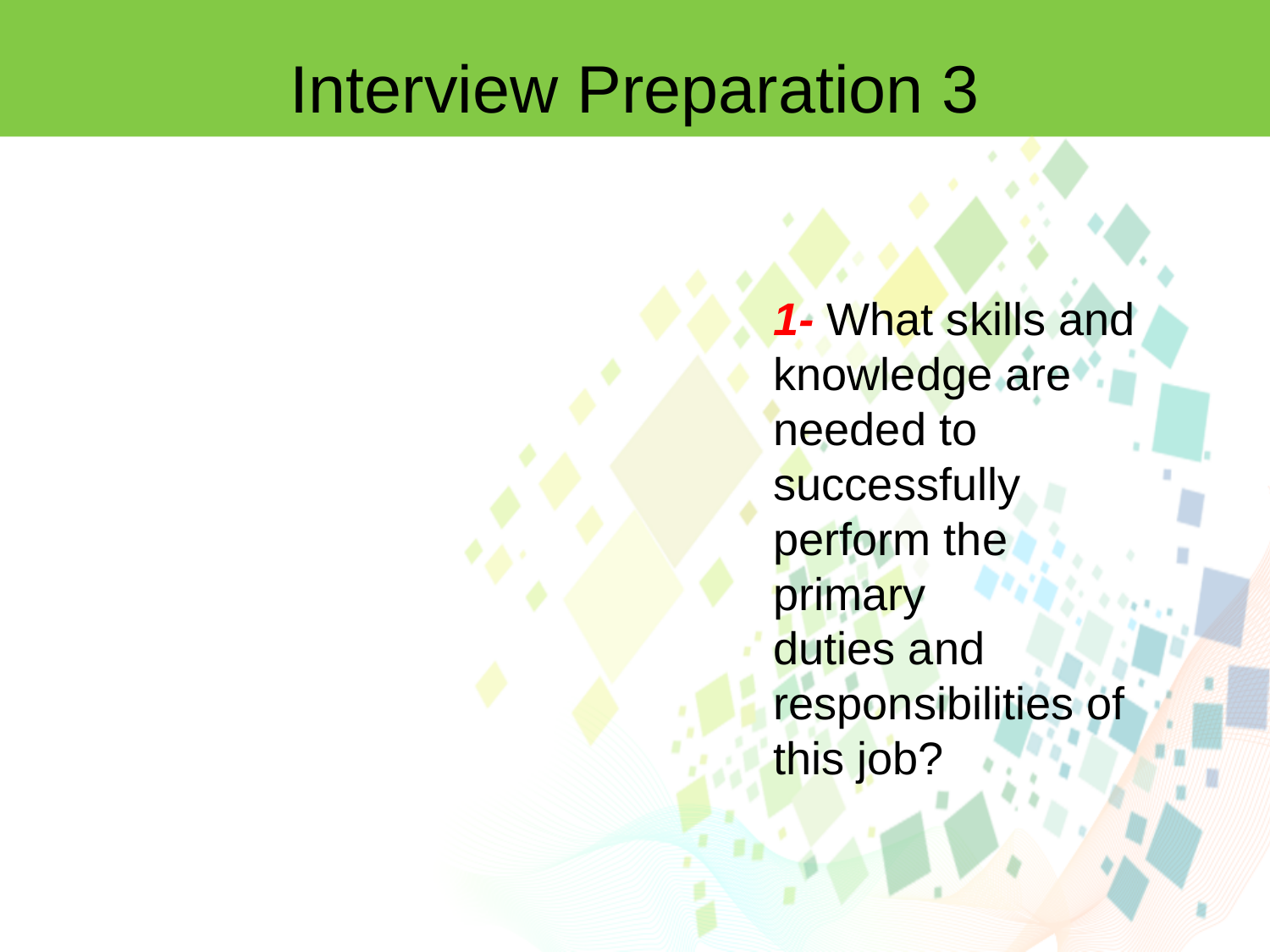

Interview Preparation 3
1- What skills and knowledge are needed to successfully perform the primary
duties and responsibilities of this job?